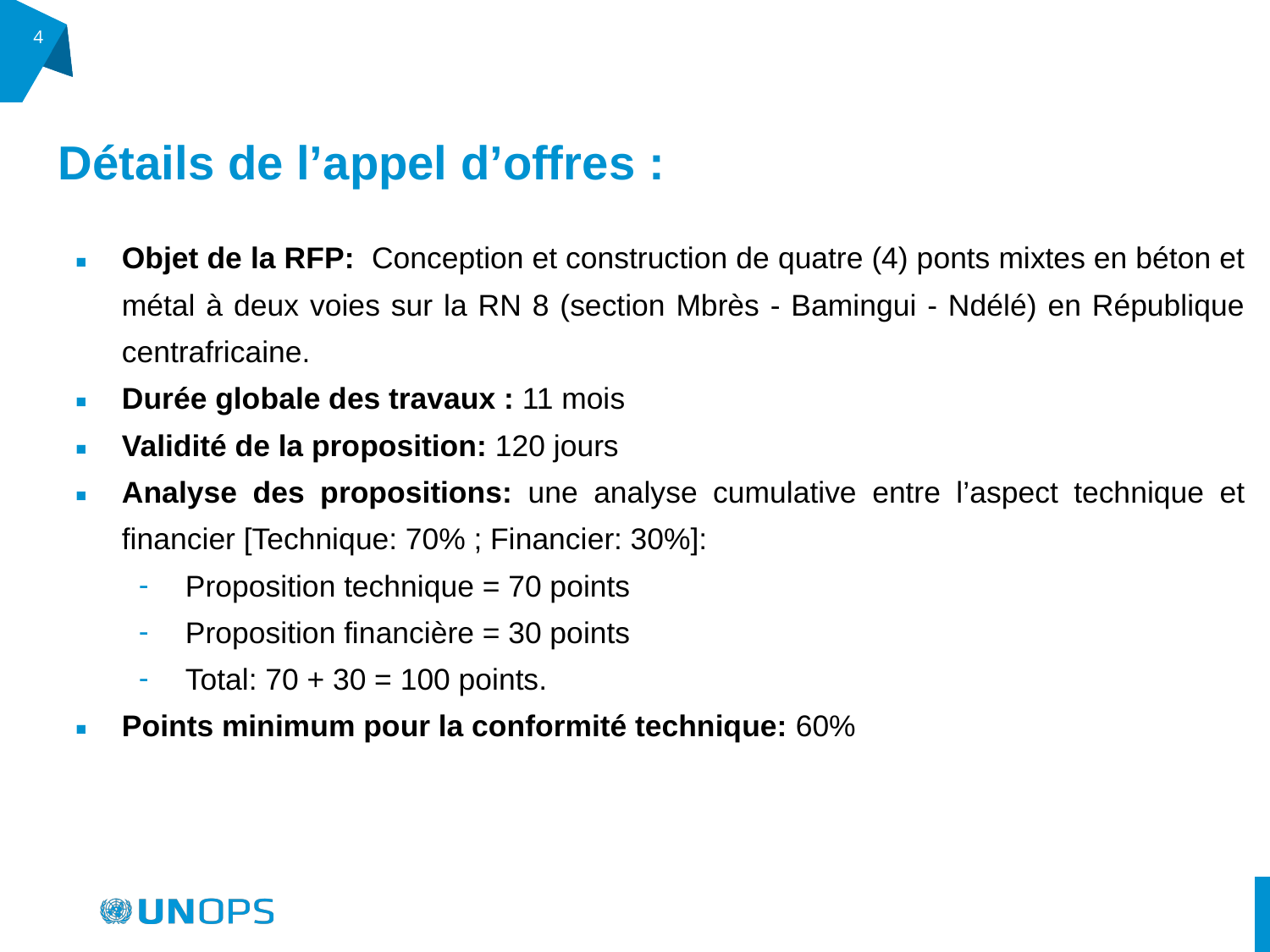

4
# Détails de l’appel d’offres :
Objet de la RFP:  Conception et construction de quatre (4) ponts mixtes en béton et métal à deux voies sur la RN 8 (section Mbrès - Bamingui - Ndélé) en République centrafricaine.
Durée globale des travaux : 11 mois
Validité de la proposition: 120 jours
Analyse des propositions: une analyse cumulative entre l’aspect technique et financier [Technique: 70% ; Financier: 30%]:
Proposition technique = 70 points
Proposition financière = 30 points
Total: 70 + 30 = 100 points.
Points minimum pour la conformité technique: 60%